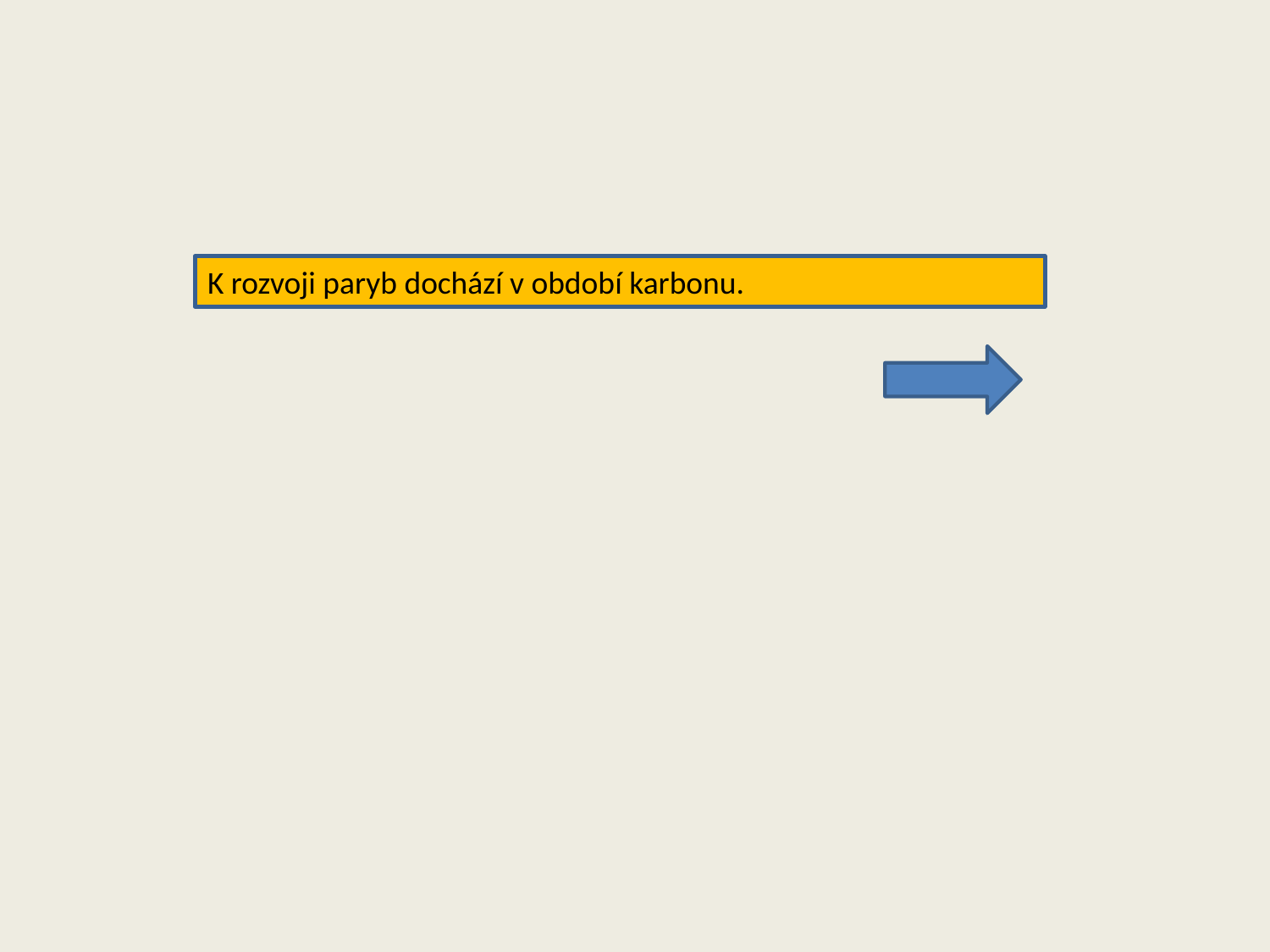

K rozvoji paryb dochází v období karbonu.